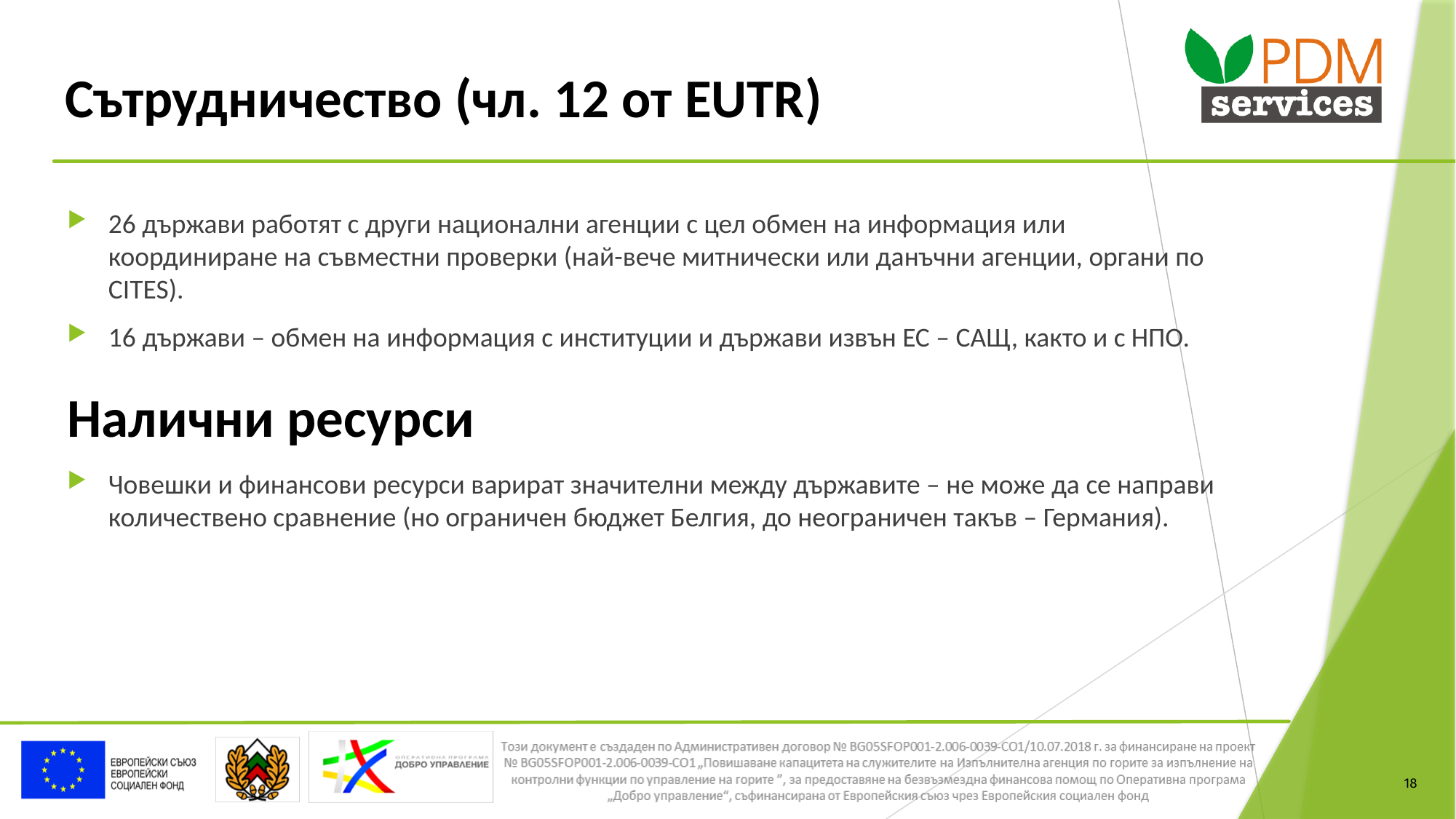

# Сътрудничество (чл. 12 от EUTR)
26 държави работят с други национални агенции с цел обмен на информация или координиране на съвместни проверки (най-вече митнически или данъчни агенции, органи по CITES).
16 държави – обмен на информация с институции и държави извън ЕС – САЩ, както и с НПО.
Налични ресурси
Човешки и финансови ресурси варират значителни между държавите – не може да се направи количествено сравнение (но ограничен бюджет Белгия, до неограничен такъв – Германия).
18